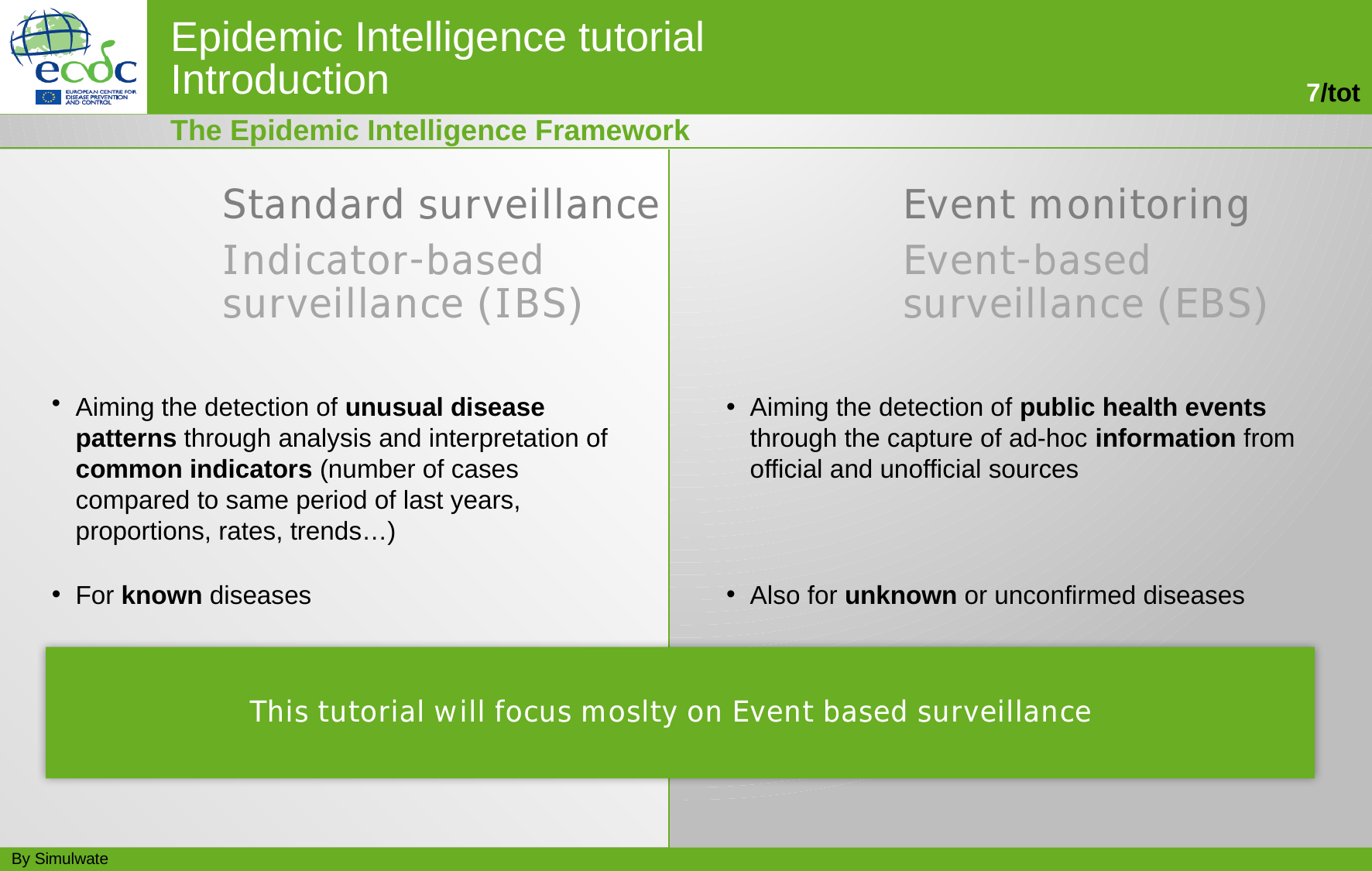

The Epidemic Intelligence Framework

Standard surveillance
Indicator-based surveillance (IBS)
Event monitoring
Event-based surveillance (EBS)
Aiming the detection of unusual disease patterns through analysis and interpretation of common indicators (number of cases compared to same period of last years, proportions, rates, trends…)

Aiming the detection of public health events through the capture of ad-hoc information from official and unofficial sources
For known diseases
Also for unknown or unconfirmed diseases
This tutorial will focus moslty on Event based surveillance